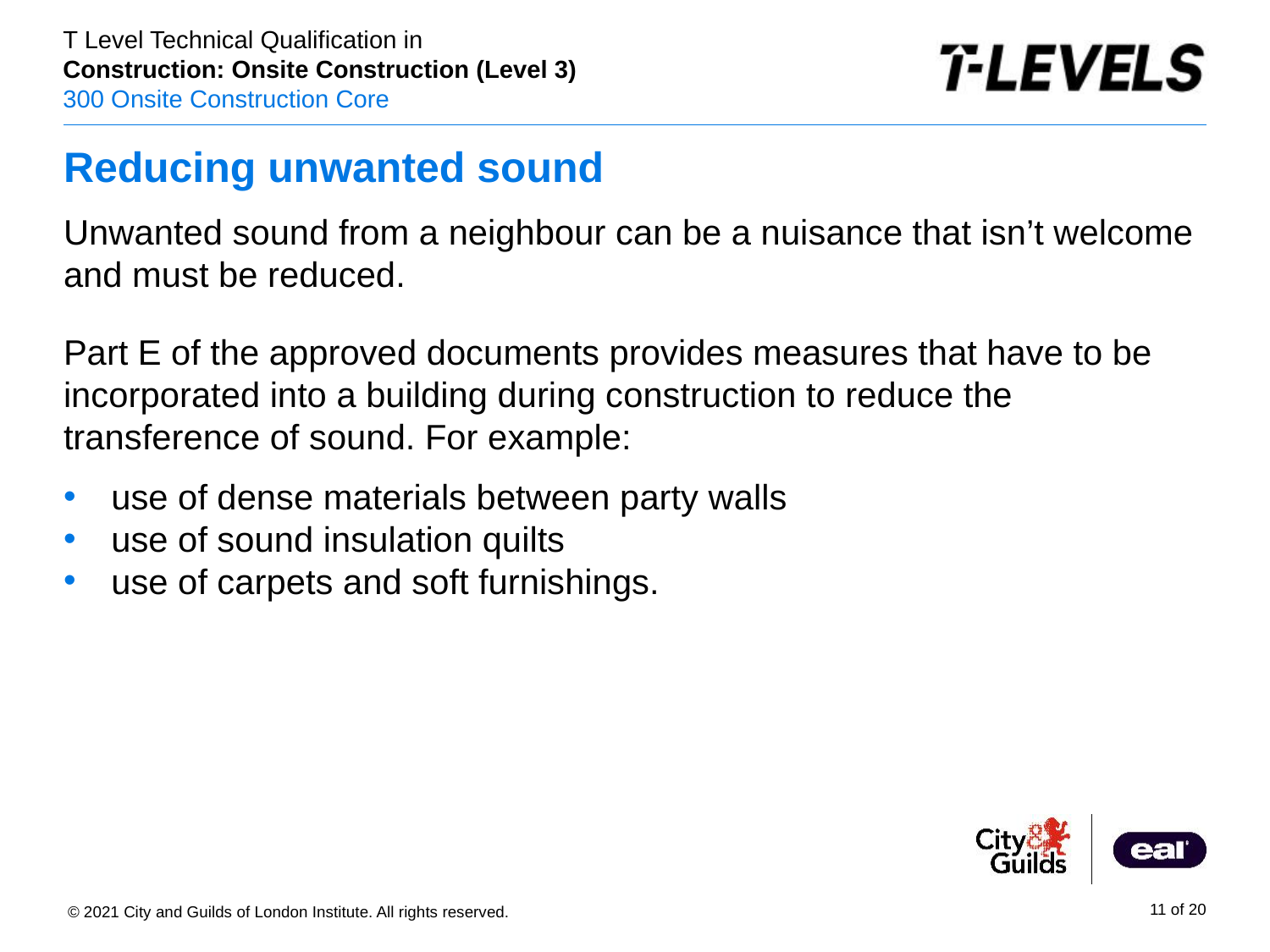

# Reducing unwanted sound
Unwanted sound from a neighbour can be a nuisance that isn’t welcome and must be reduced.
Part E of the approved documents provides measures that have to be incorporated into a building during construction to reduce the transference of sound. For example:
use of dense materials between party walls
use of sound insulation quilts
use of carpets and soft furnishings.